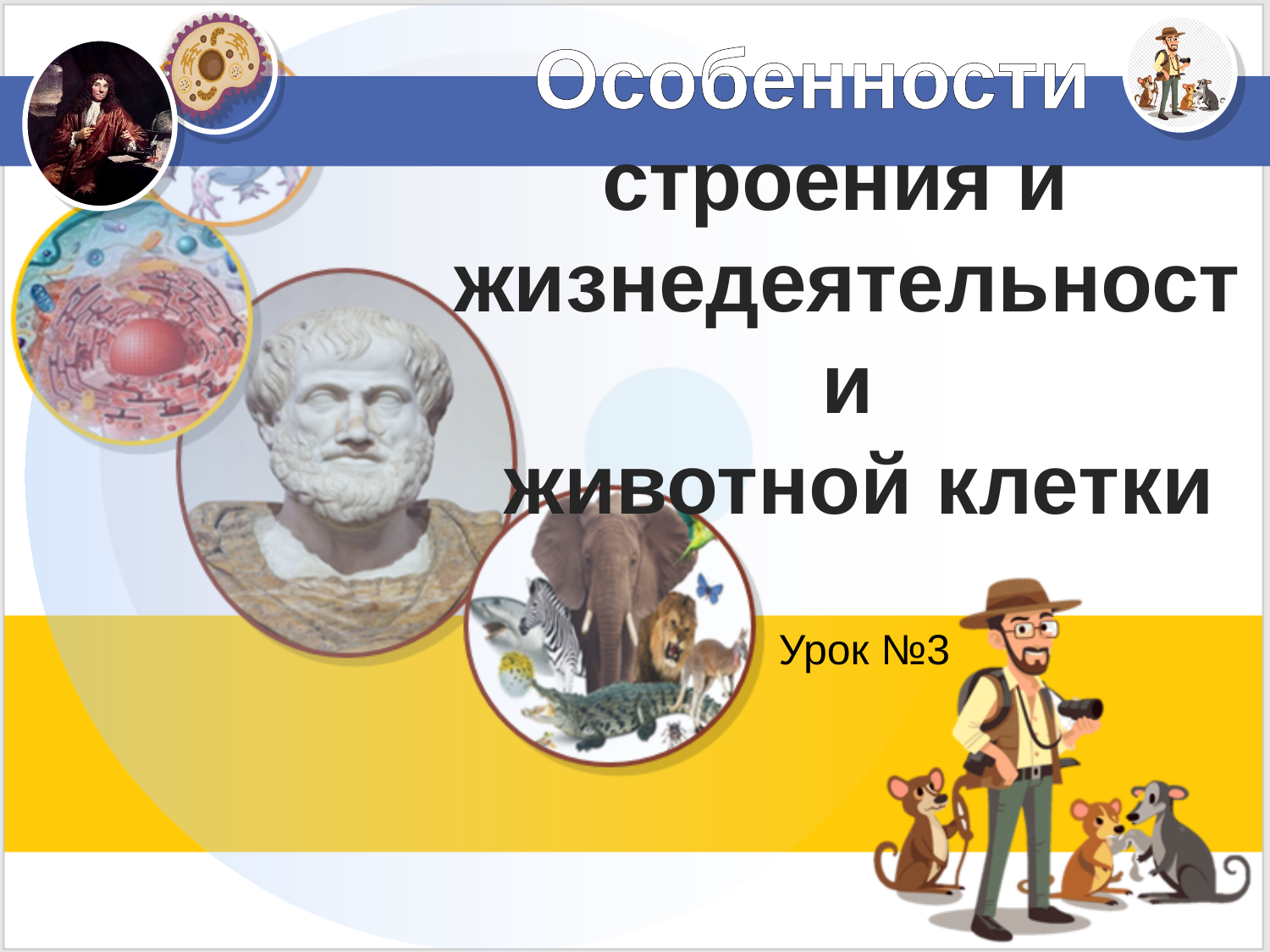

Особенности
строения и
жизнедеятельности
 животной клетки
Урок №3